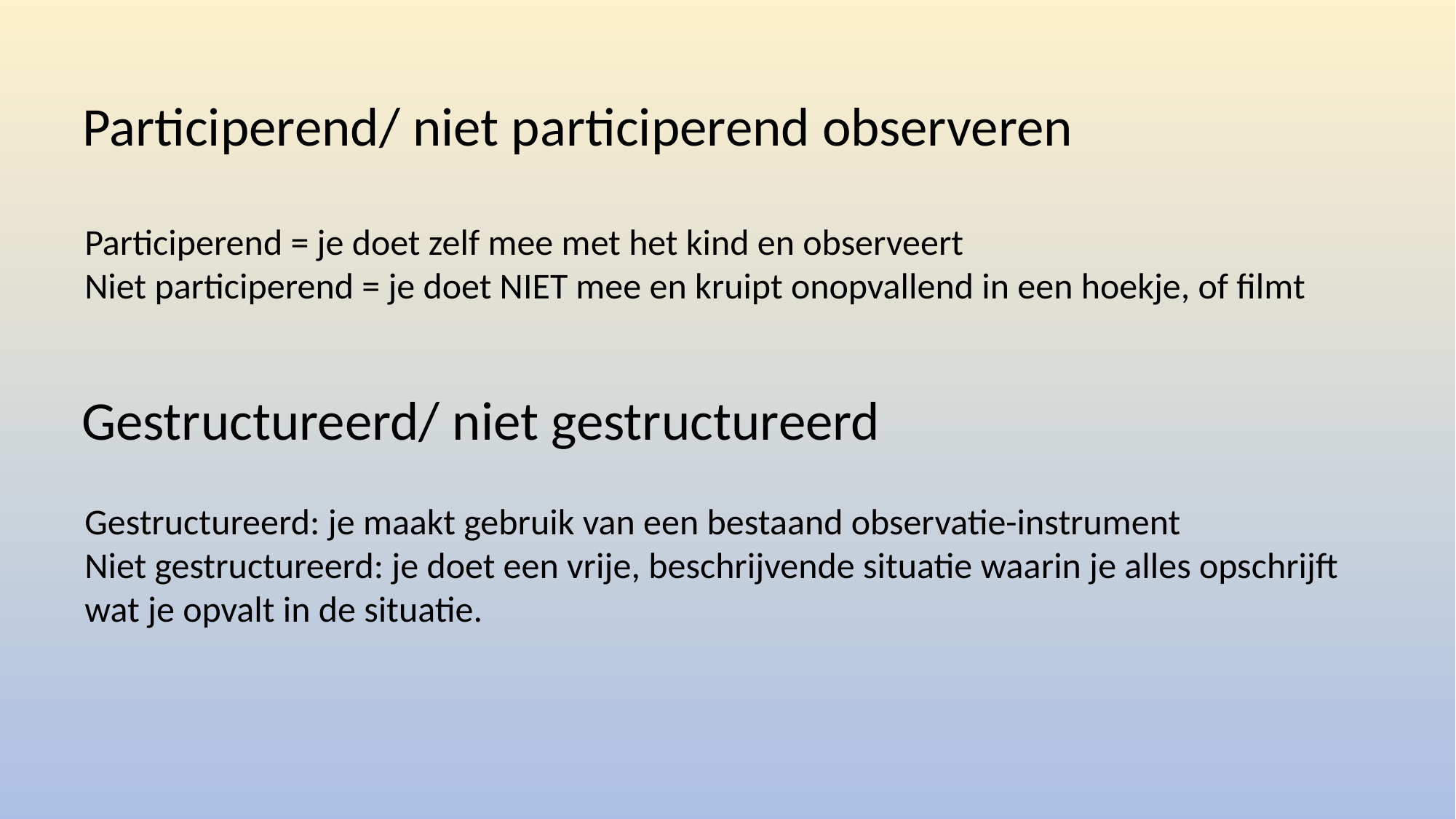

Participerend/ niet participerend observeren
Participerend = je doet zelf mee met het kind en observeert
Niet participerend = je doet NIET mee en kruipt onopvallend in een hoekje, of filmt
Gestructureerd/ niet gestructureerd
Gestructureerd: je maakt gebruik van een bestaand observatie-instrument
Niet gestructureerd: je doet een vrije, beschrijvende situatie waarin je alles opschrijft
wat je opvalt in de situatie.